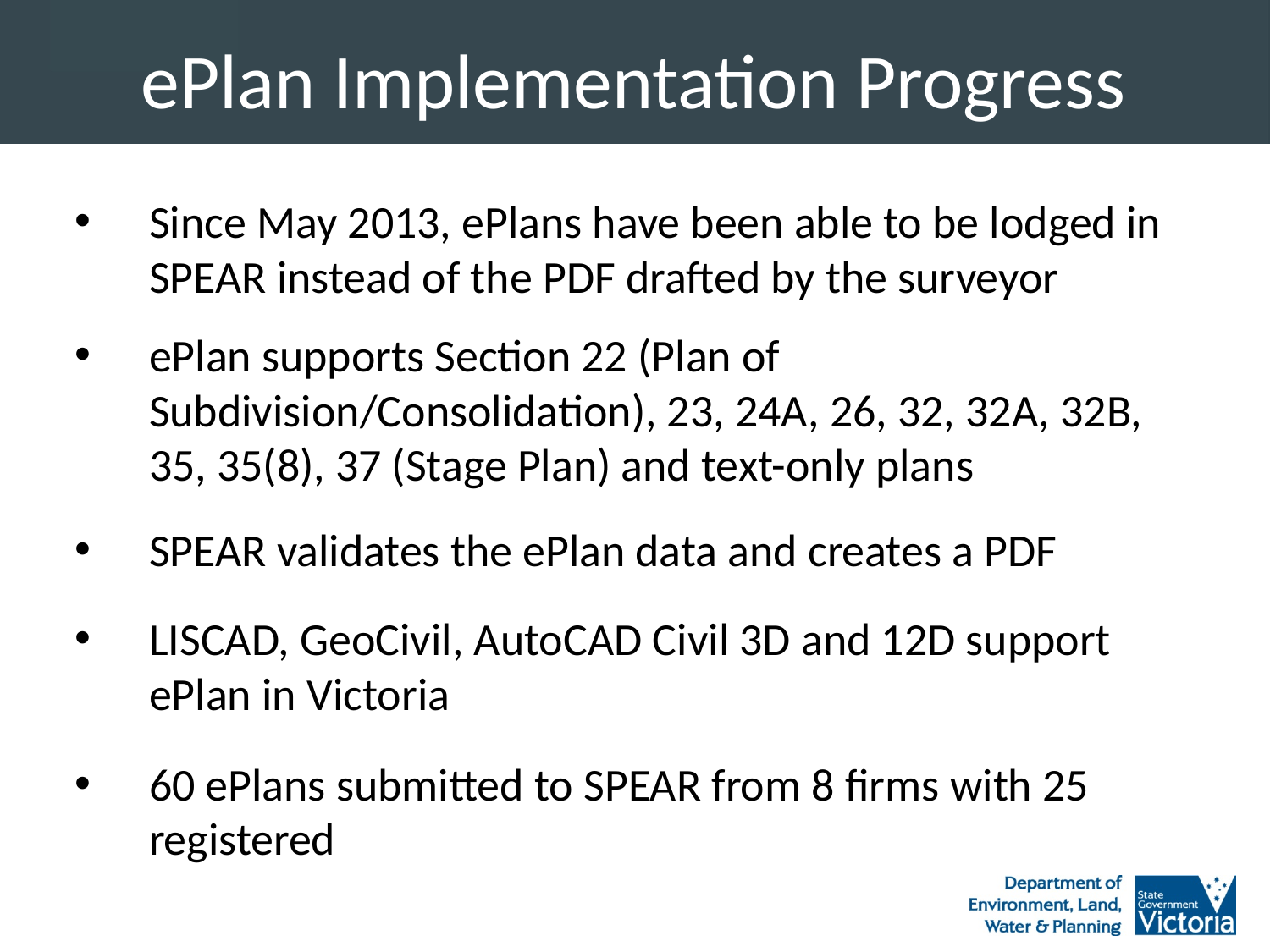

# ePlan Implementation Progress
Since May 2013, ePlans have been able to be lodged in SPEAR instead of the PDF drafted by the surveyor
ePlan supports Section 22 (Plan of Subdivision/Consolidation), 23, 24A, 26, 32, 32A, 32B, 35, 35(8), 37 (Stage Plan) and text-only plans
SPEAR validates the ePlan data and creates a PDF

LISCAD, GeoCivil, AutoCAD Civil 3D and 12D support ePlan in Victoria

60 ePlans submitted to SPEAR from 8 firms with 25 registered